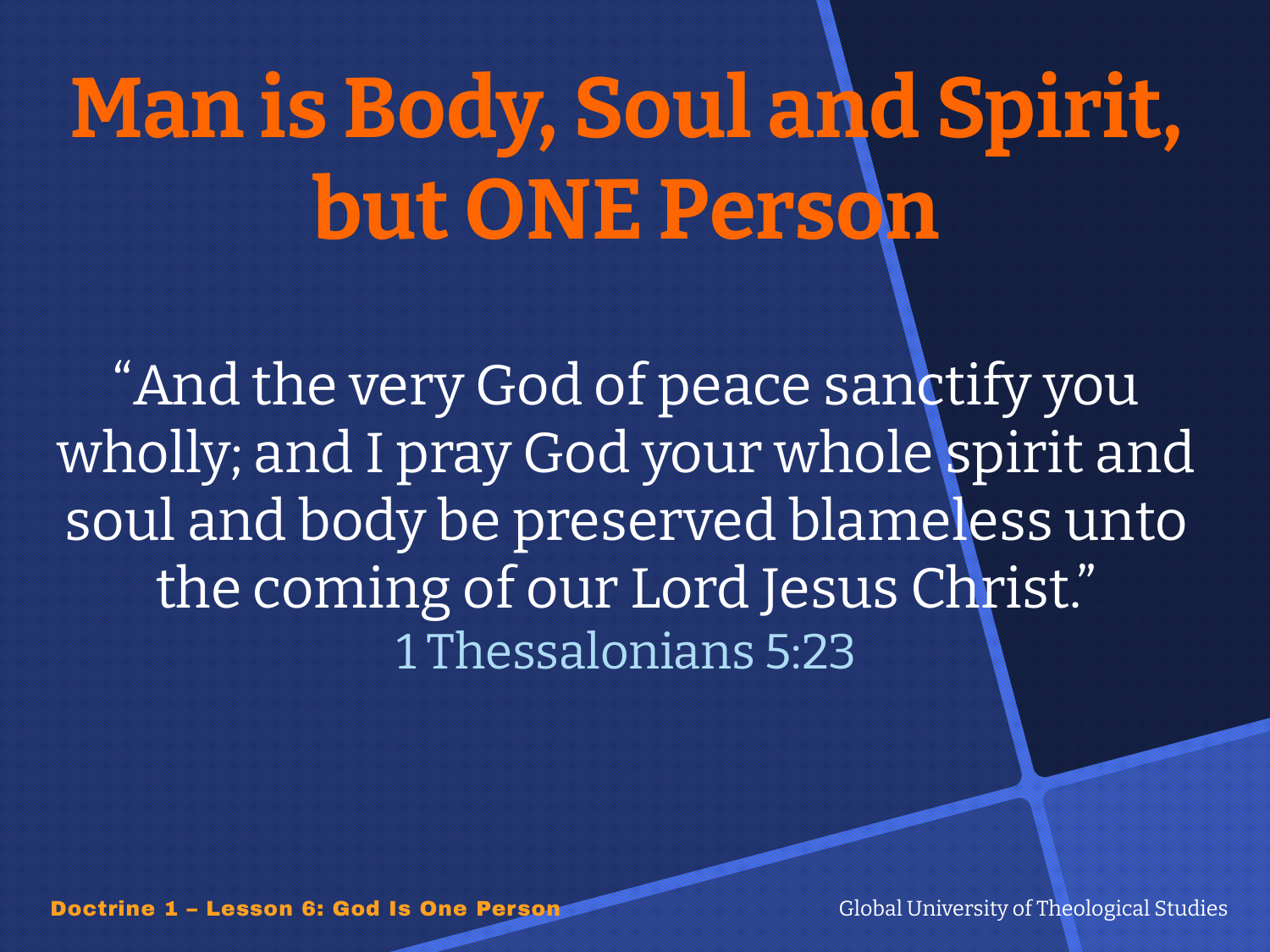

Man is Body, Soul and Spirit, but ONE Person
“And the very God of peace sanctify you wholly; and I pray God your whole spirit and soul and body be preserved blameless unto the coming of our Lord Jesus Christ.”
1 Thessalonians 5:23
Doctrine 1 – Lesson 6: God Is One Person                                   Global University of Theological Studies